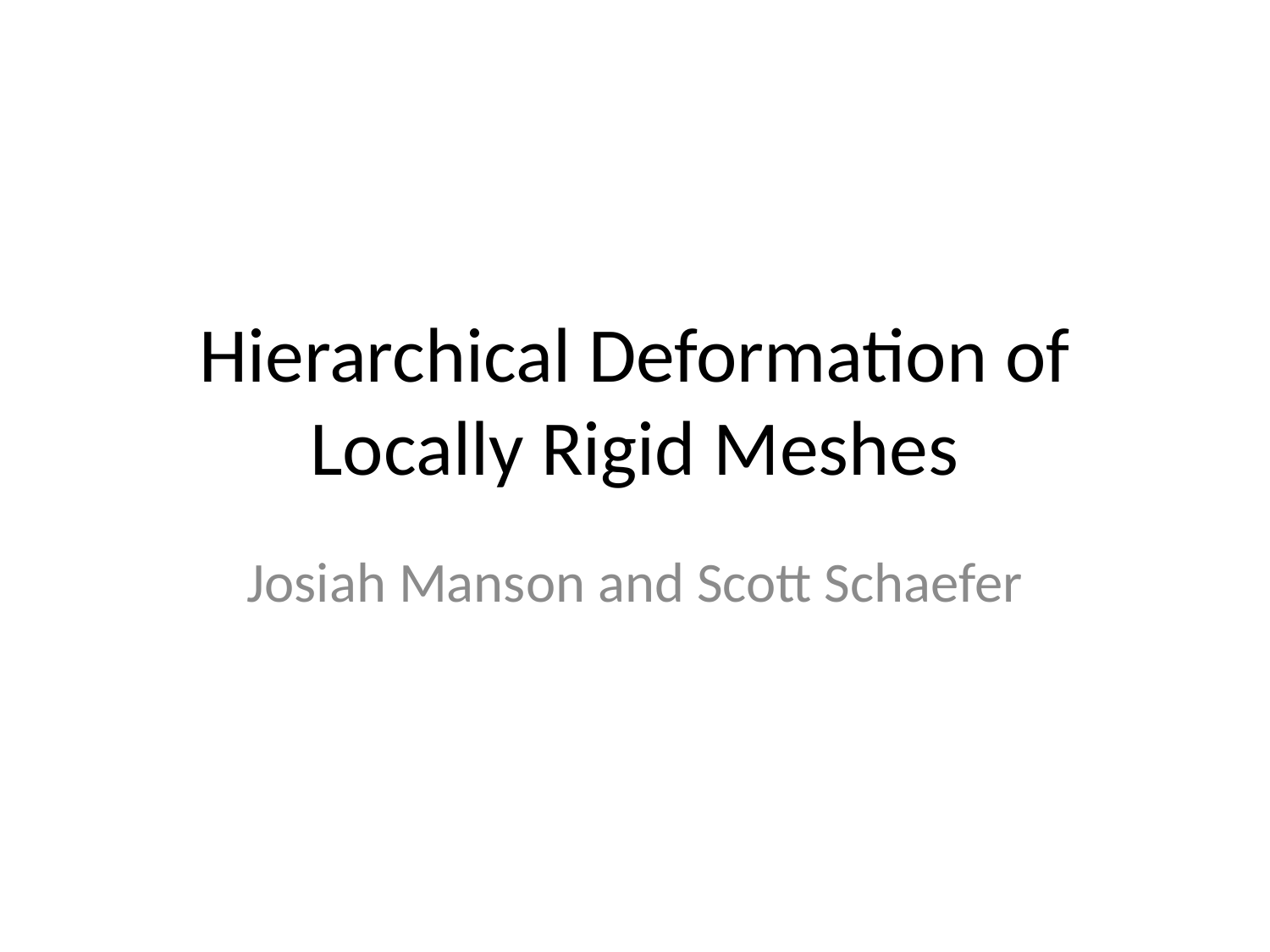

# Hierarchical Deformation of Locally Rigid Meshes
Josiah Manson and Scott Schaefer